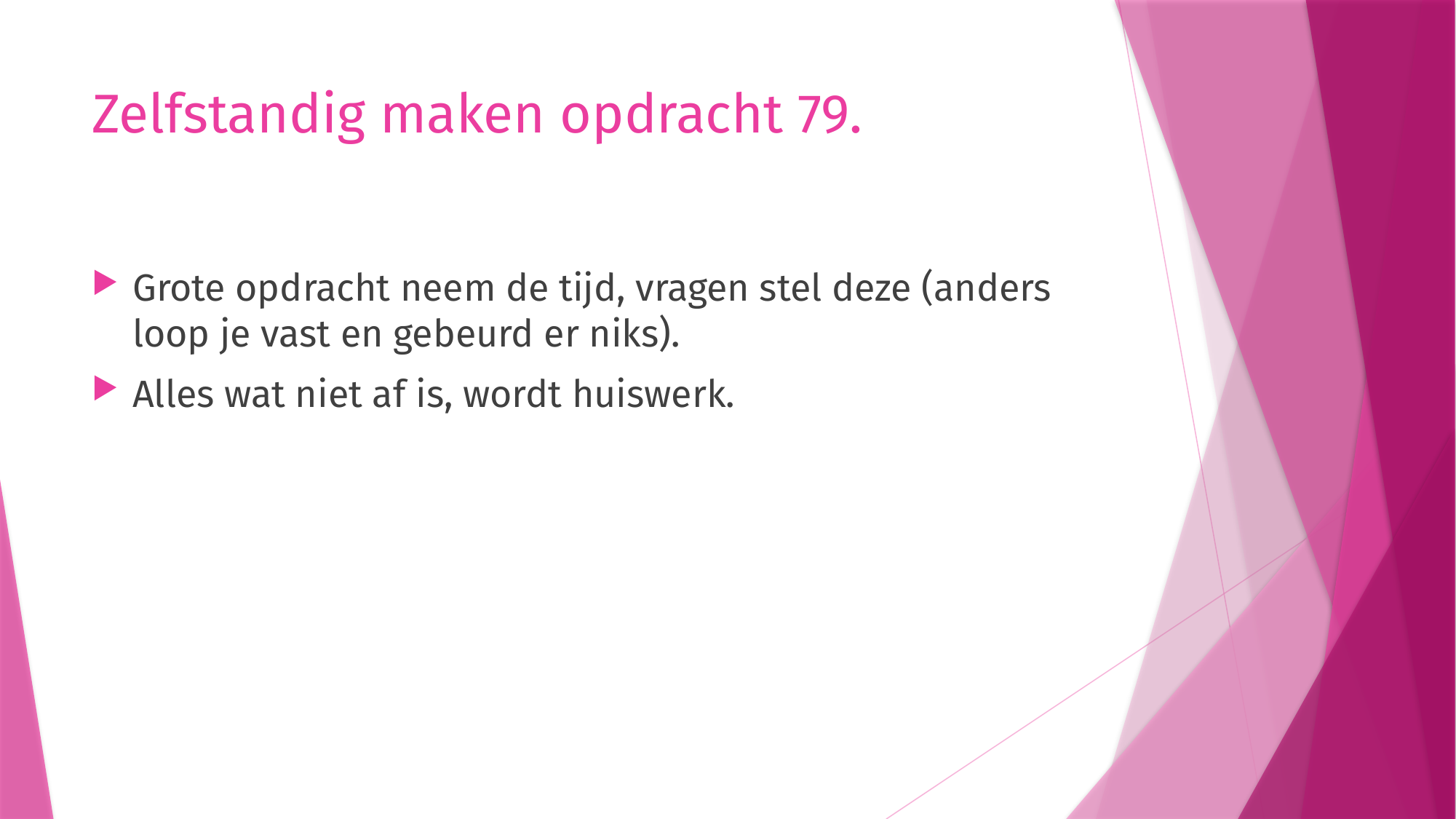

# Zelfstandig maken opdracht 79.
Grote opdracht neem de tijd, vragen stel deze (anders loop je vast en gebeurd er niks).
Alles wat niet af is, wordt huiswerk.